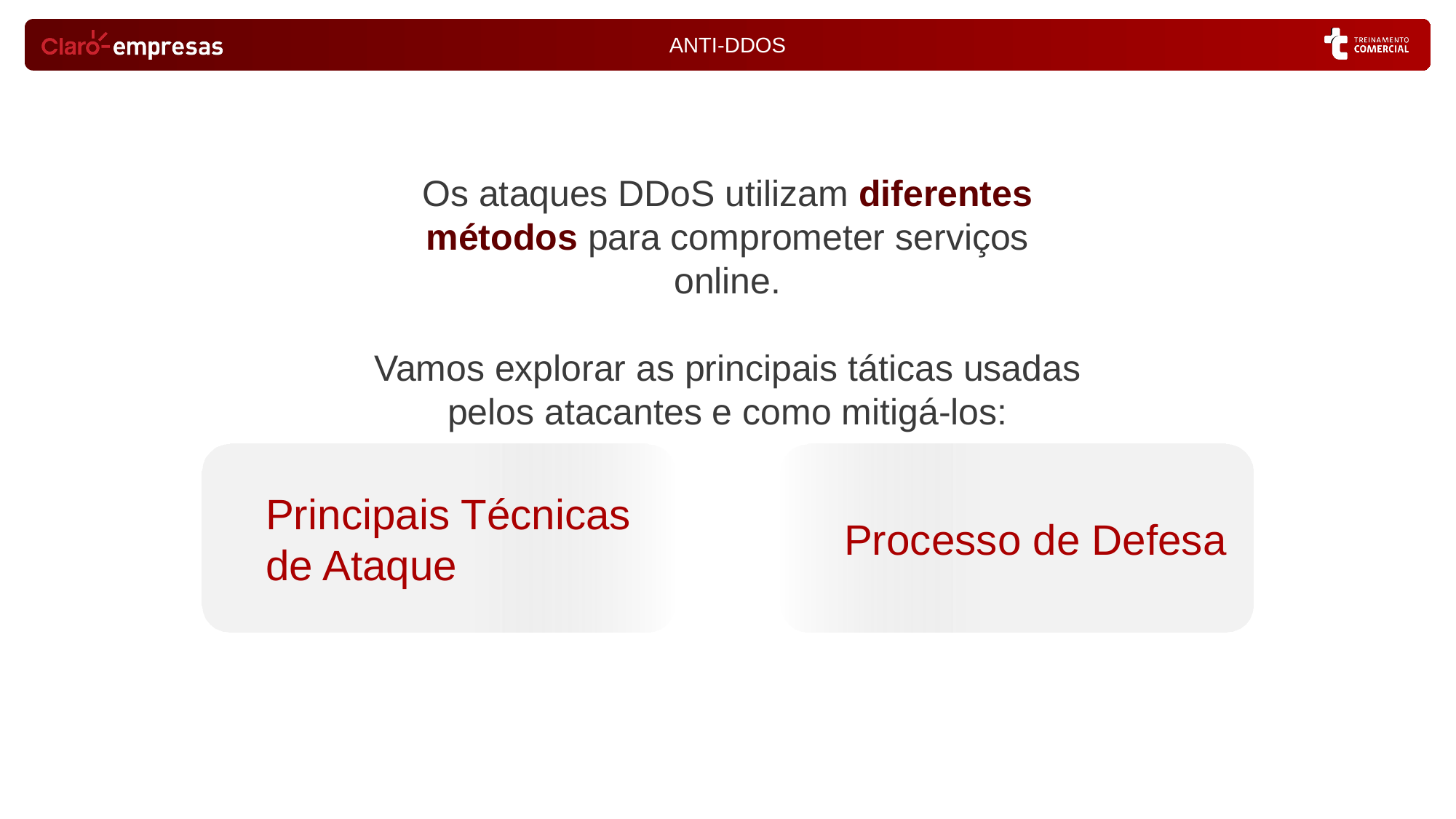

Os ataques DDoS utilizam diferentes métodos para comprometer serviços online.

Vamos explorar as principais táticas usadas pelos atacantes e como mitigá-los:
Principais Técnicas de Ataque
Processo de Defesa